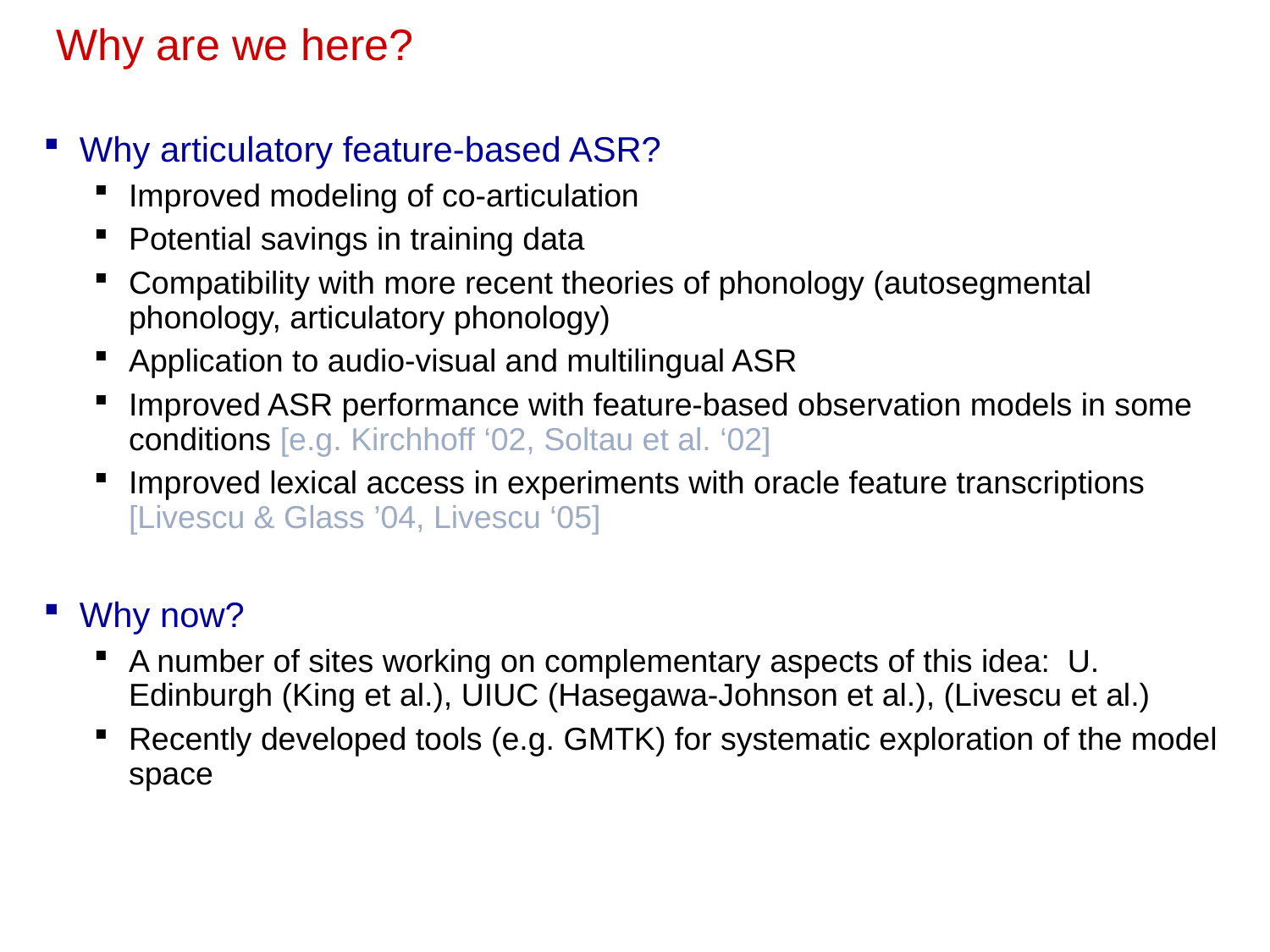

# Why are we here?
Why articulatory feature-based ASR?
Improved modeling of co-articulation
Potential savings in training data
Compatibility with more recent theories of phonology (autosegmental phonology, articulatory phonology)
Application to audio-visual and multilingual ASR
Improved ASR performance with feature-based observation models in some conditions [e.g. Kirchhoff ‘02, Soltau et al. ‘02]
Improved lexical access in experiments with oracle feature transcriptions [Livescu & Glass ’04, Livescu ‘05]

Why now?
A number of sites working on complementary aspects of this idea:  U. Edinburgh (King et al.), UIUC (Hasegawa-Johnson et al.), (Livescu et al.)
Recently developed tools (e.g. GMTK) for systematic exploration of the model space